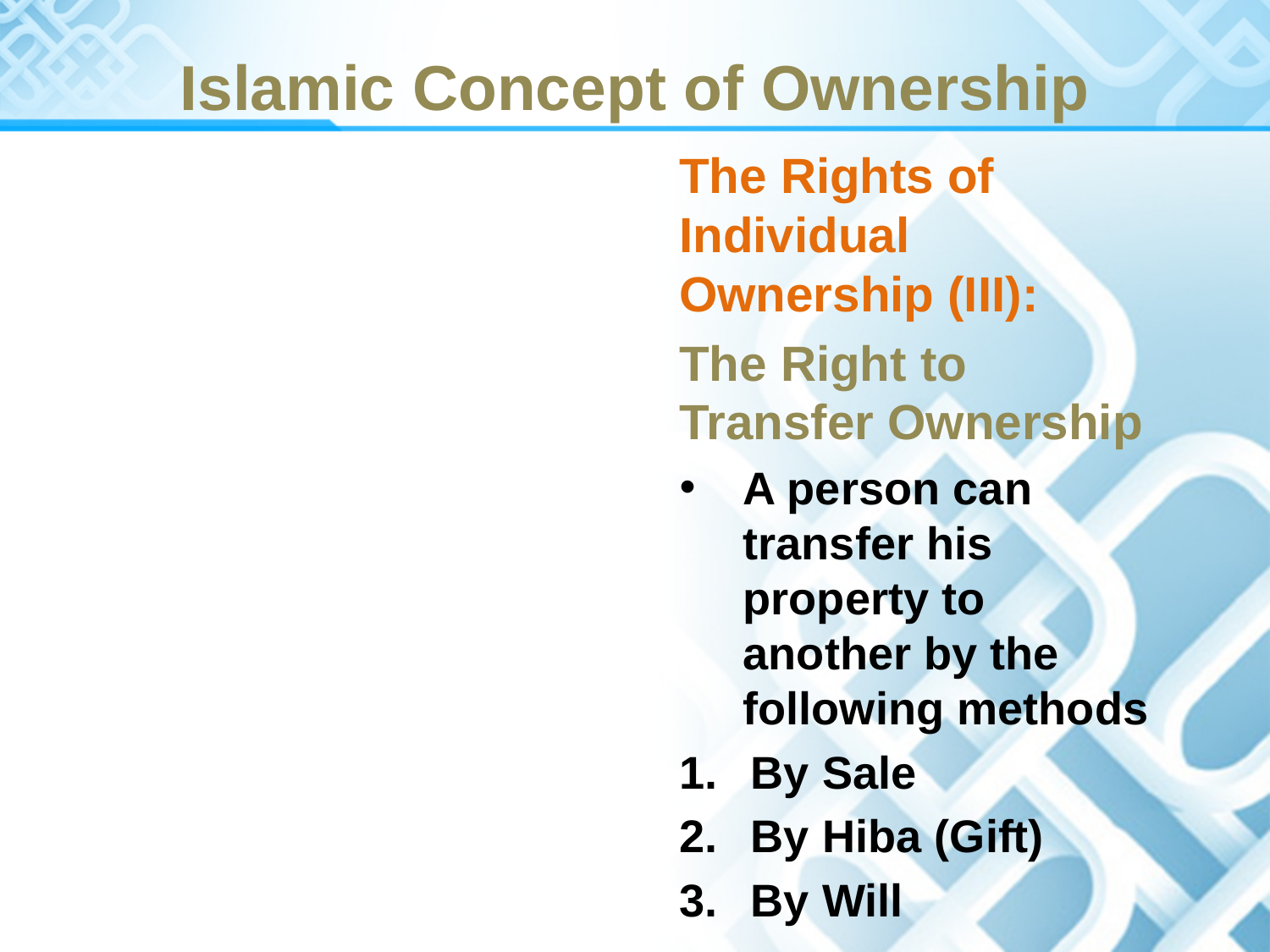

Islamic Concept of Ownership
The Rights of Individual Ownership (III):
The Right to Transfer Ownership
A person can transfer his property to another by the following methods
By Sale
By Hiba (Gift)
By Will